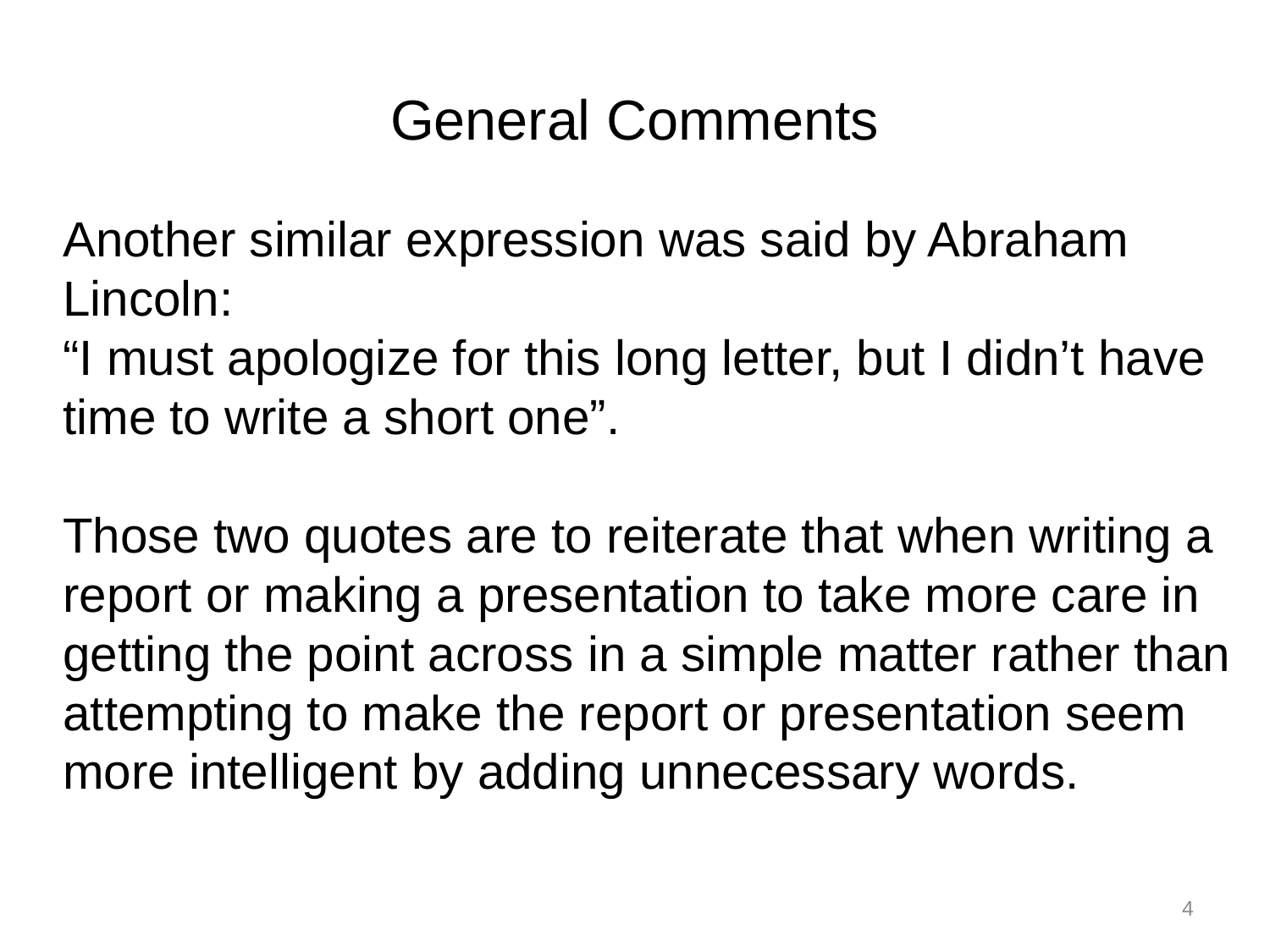

# General Comments
Another similar expression was said by Abraham Lincoln:
“I must apologize for this long letter, but I didn’t have time to write a short one”.

Those two quotes are to reiterate that when writing a report or making a presentation to take more care in getting the point across in a simple matter rather than attempting to make the report or presentation seem more intelligent by adding unnecessary words.
4